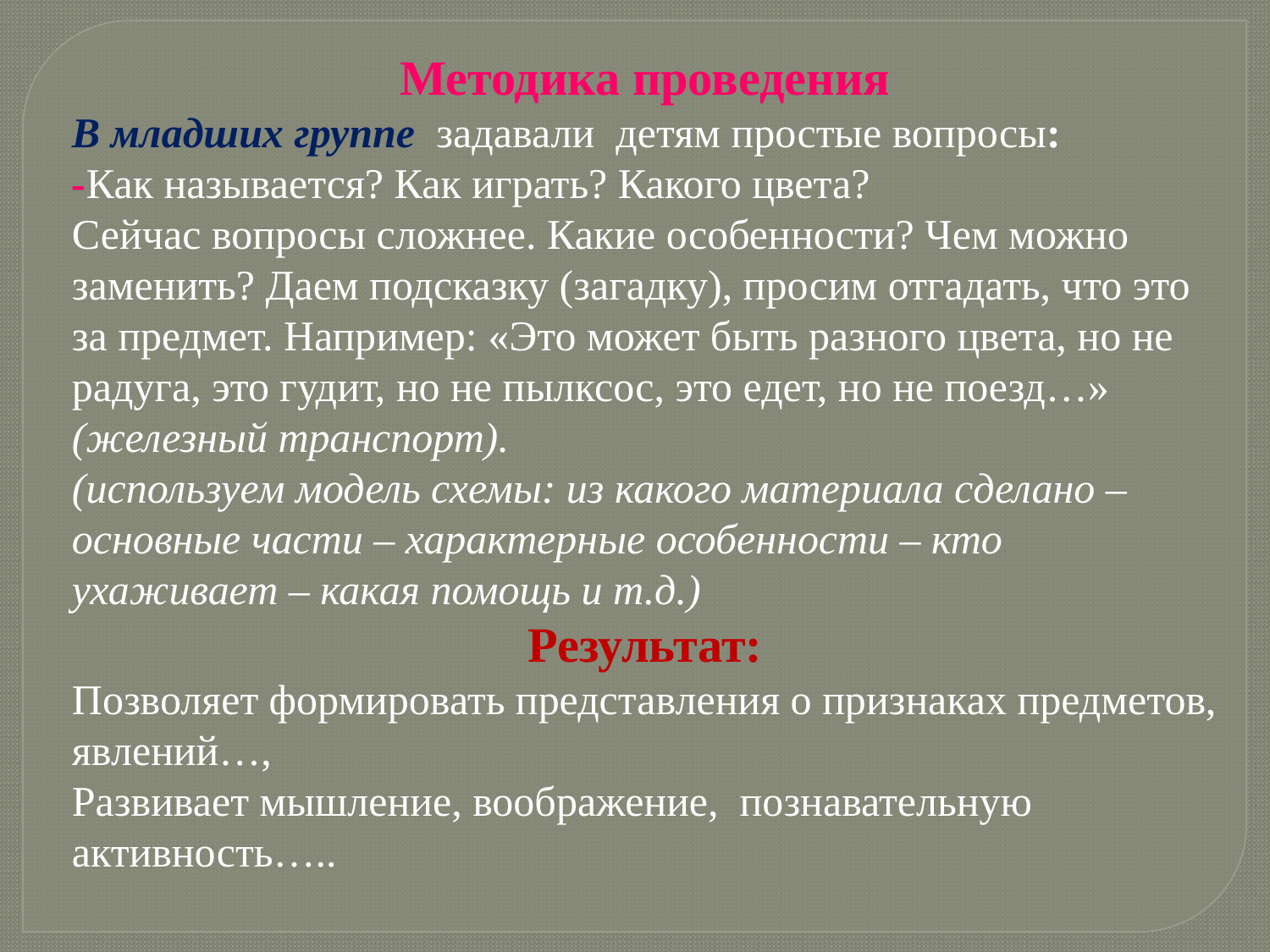

Методика проведения
В младших группе  задавали  детям простые вопросы:
-Как называется? Как играть? Какого цвета?
Сейчас вопросы сложнее. Какие особенности? Чем можно заменить? Даем подсказку (загадку), просим отгадать, что это за предмет. Например: «Это может быть разного цвета, но не радуга, это гудит, но не пылксос, это едет, но не поезд…»
(железный транспорт).
(используем модель схемы: из какого материала сделано – основные части – характерные особенности – кто ухаживает – какая помощь и т.д.)
Результат:
Позволяет формировать представления о признаках предметов, явлений…,
Развивает мышление, воображение,  познавательную активность…..